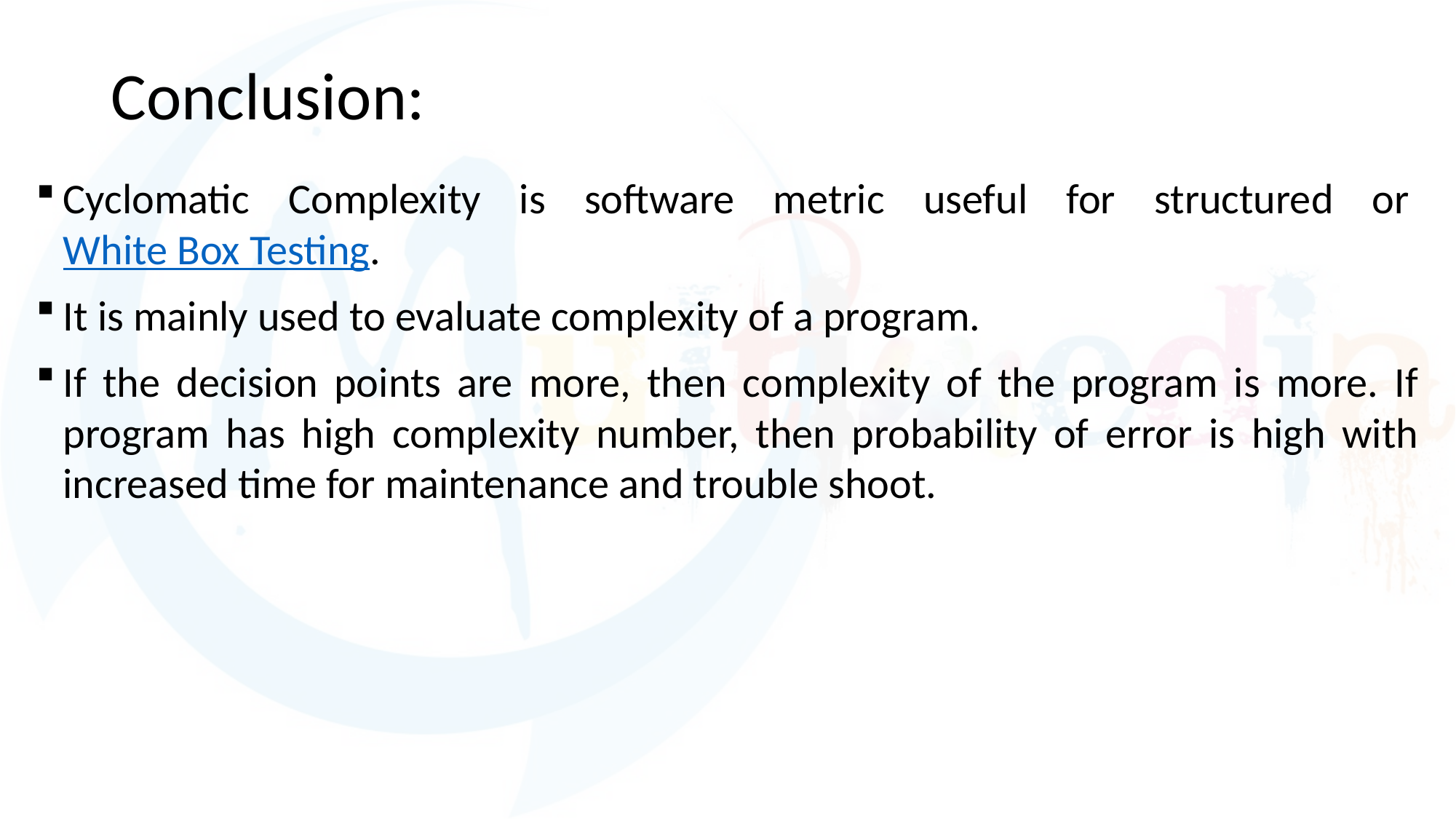

# Conclusion:
Cyclomatic Complexity is software metric useful for structured or White Box Testing.
It is mainly used to evaluate complexity of a program.
If the decision points are more, then complexity of the program is more. If program has high complexity number, then probability of error is high with increased time for maintenance and trouble shoot.